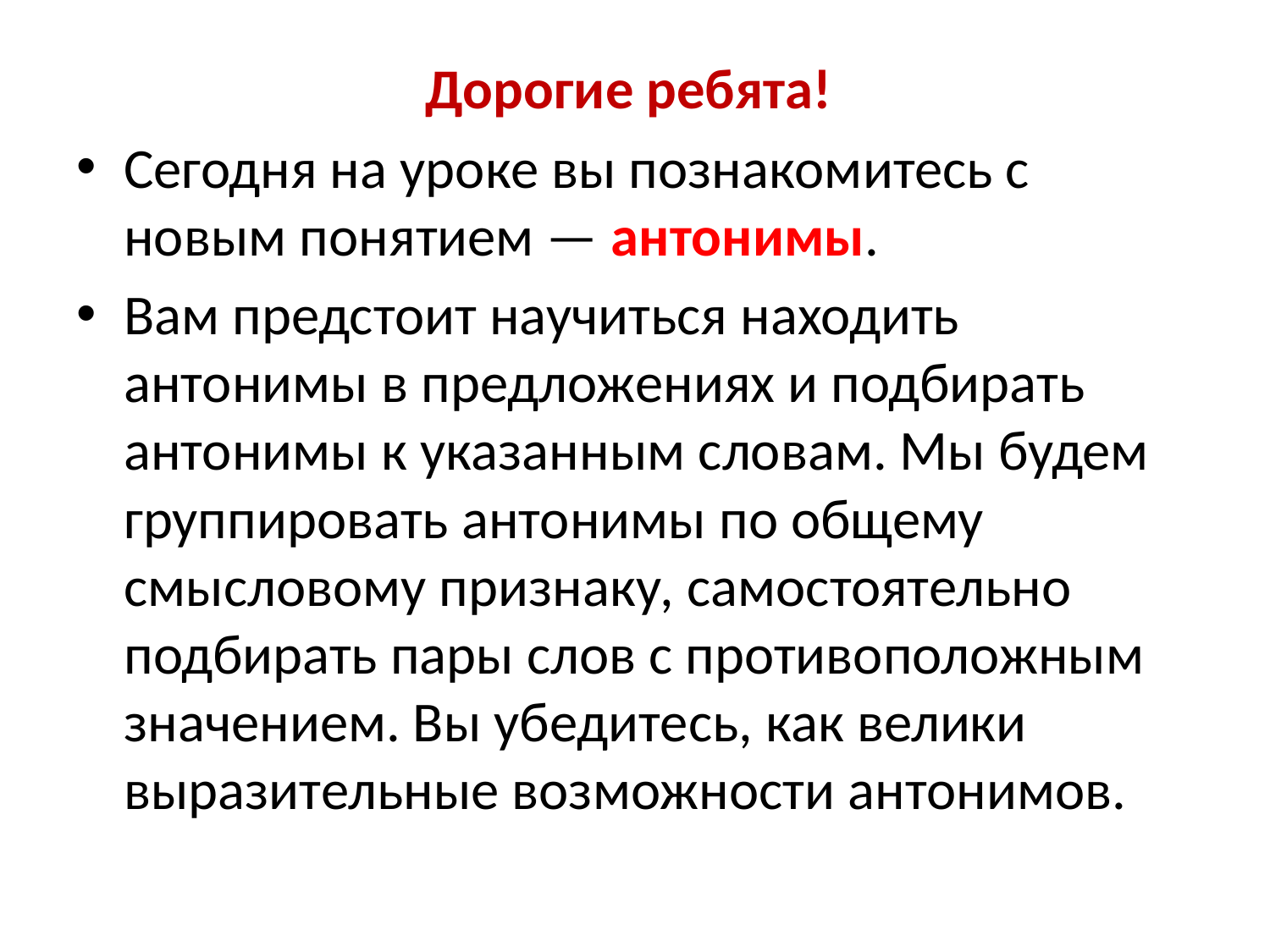

Дорогие ребята!
Сегодня на уроке вы познакомитесь с новым понятием — антонимы.
Вам предстоит научиться находить антонимы в предложениях и подбирать антонимы к указанным словам. Мы будем группировать антонимы по общему смысловому признаку, самостоятельно подбирать пары слов с противоположным значением. Вы убедитесь, как велики выразительные возможности антонимов.